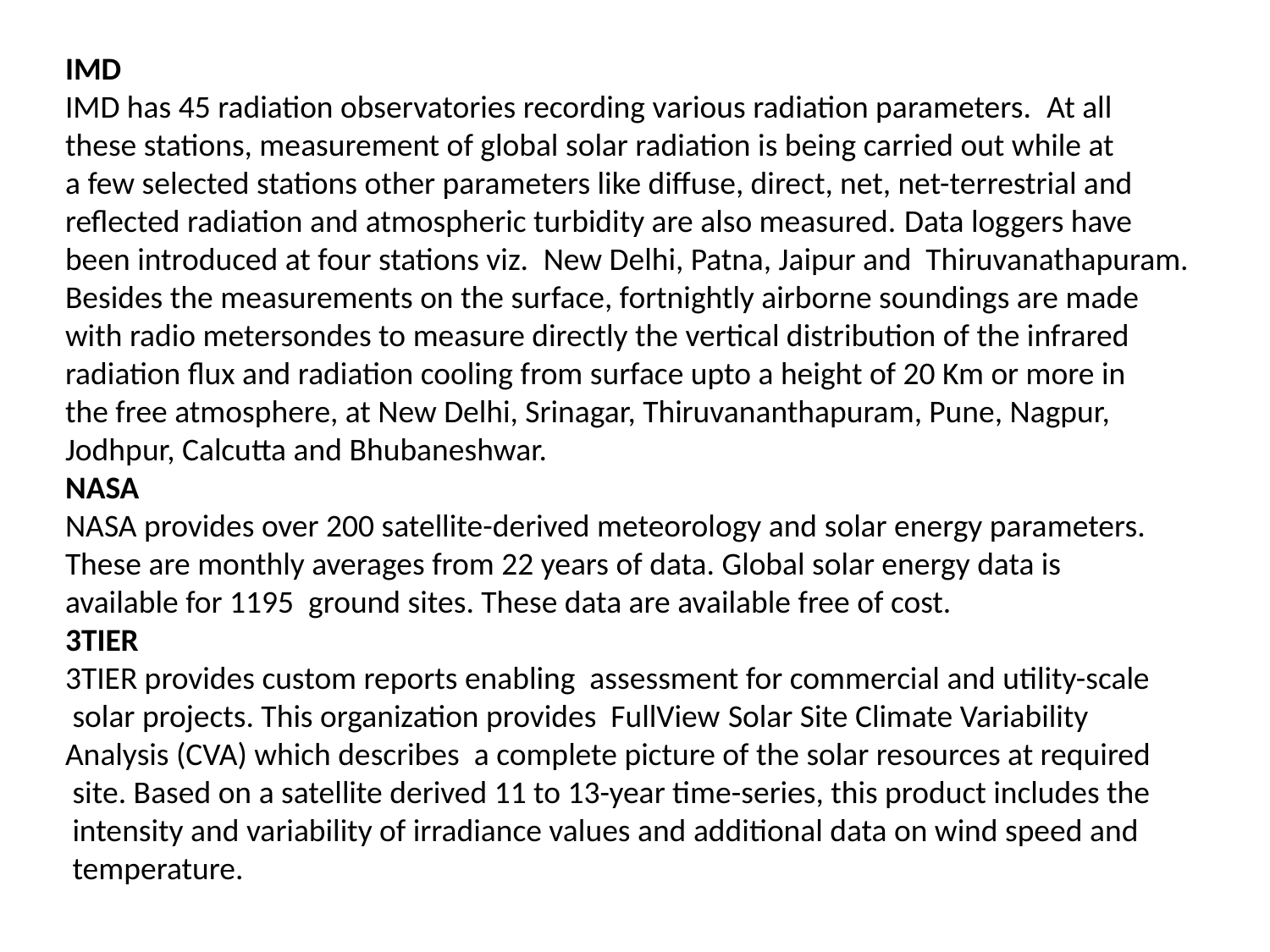

IMD
IMD has 45 radiation observatories recording various radiation parameters.  At all
these stations, measurement of global solar radiation is being carried out while at
a few selected stations other parameters like diffuse, direct, net, net-terrestrial and
reflected radiation and atmospheric turbidity are also measured. Data loggers have
been introduced at four stations viz.  New Delhi, Patna, Jaipur and  Thiruvanathapuram.
Besides the measurements on the surface, fortnightly airborne soundings are made
with radio metersondes to measure directly the vertical distribution of the infrared
radiation flux and radiation cooling from surface upto a height of 20 Km or more in
the free atmosphere, at New Delhi, Srinagar, Thiruvananthapuram, Pune, Nagpur,
Jodhpur, Calcutta and Bhubaneshwar.
NASA
NASA provides over 200 satellite-derived meteorology and solar energy parameters.
These are monthly averages from 22 years of data. Global solar energy data is
available for 1195  ground sites. These data are available free of cost.
3TIER
3TIER provides custom reports enabling  assessment for commercial and utility-scale
 solar projects. This organization provides  FullView Solar Site Climate Variability
Analysis (CVA) which describes  a complete picture of the solar resources at required
 site. Based on a satellite derived 11 to 13-year time-series, this product includes the
 intensity and variability of irradiance values and additional data on wind speed and
 temperature.